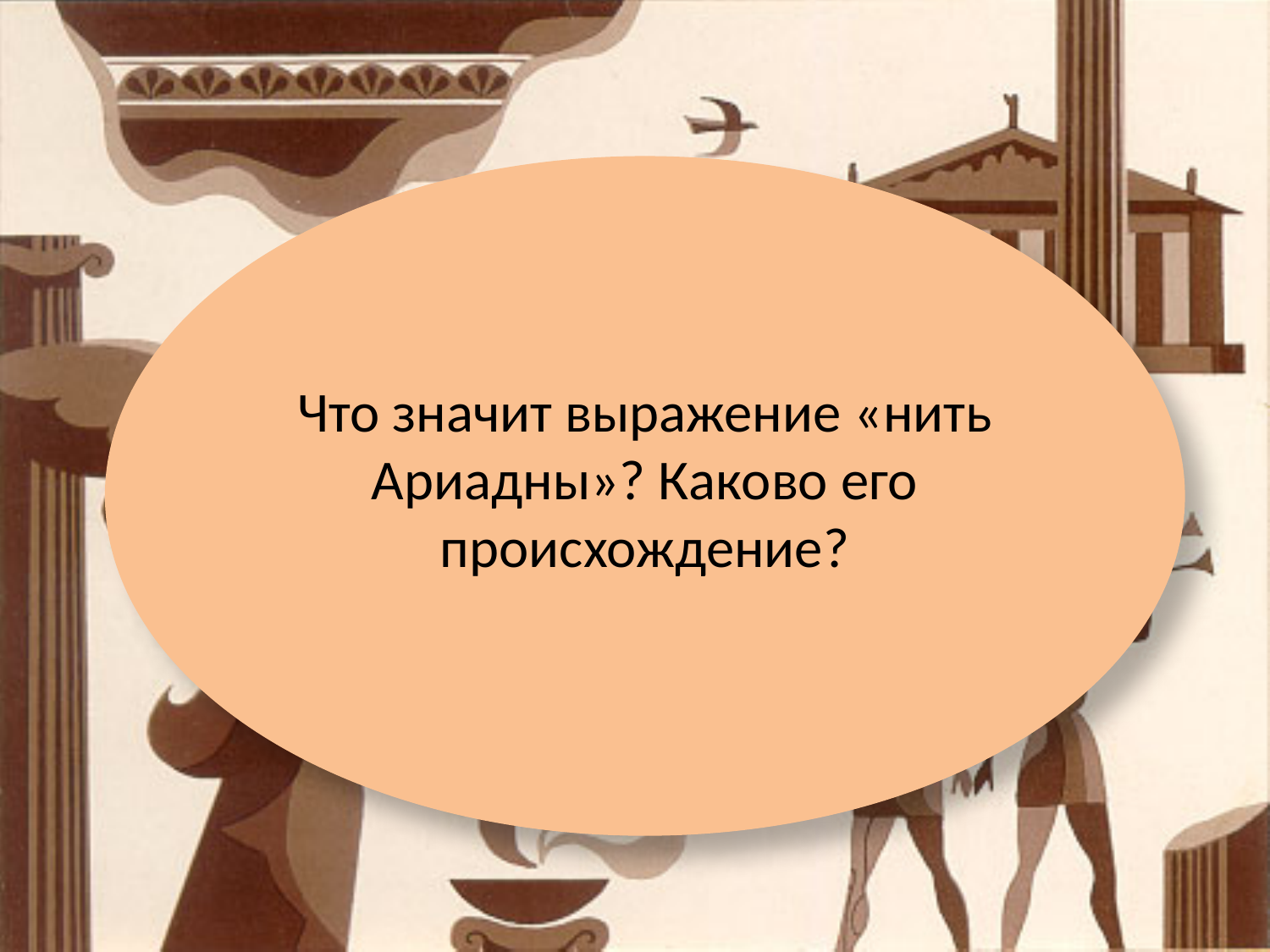

Что значит выражение «нить Ариадны»? Каково его происхождение?